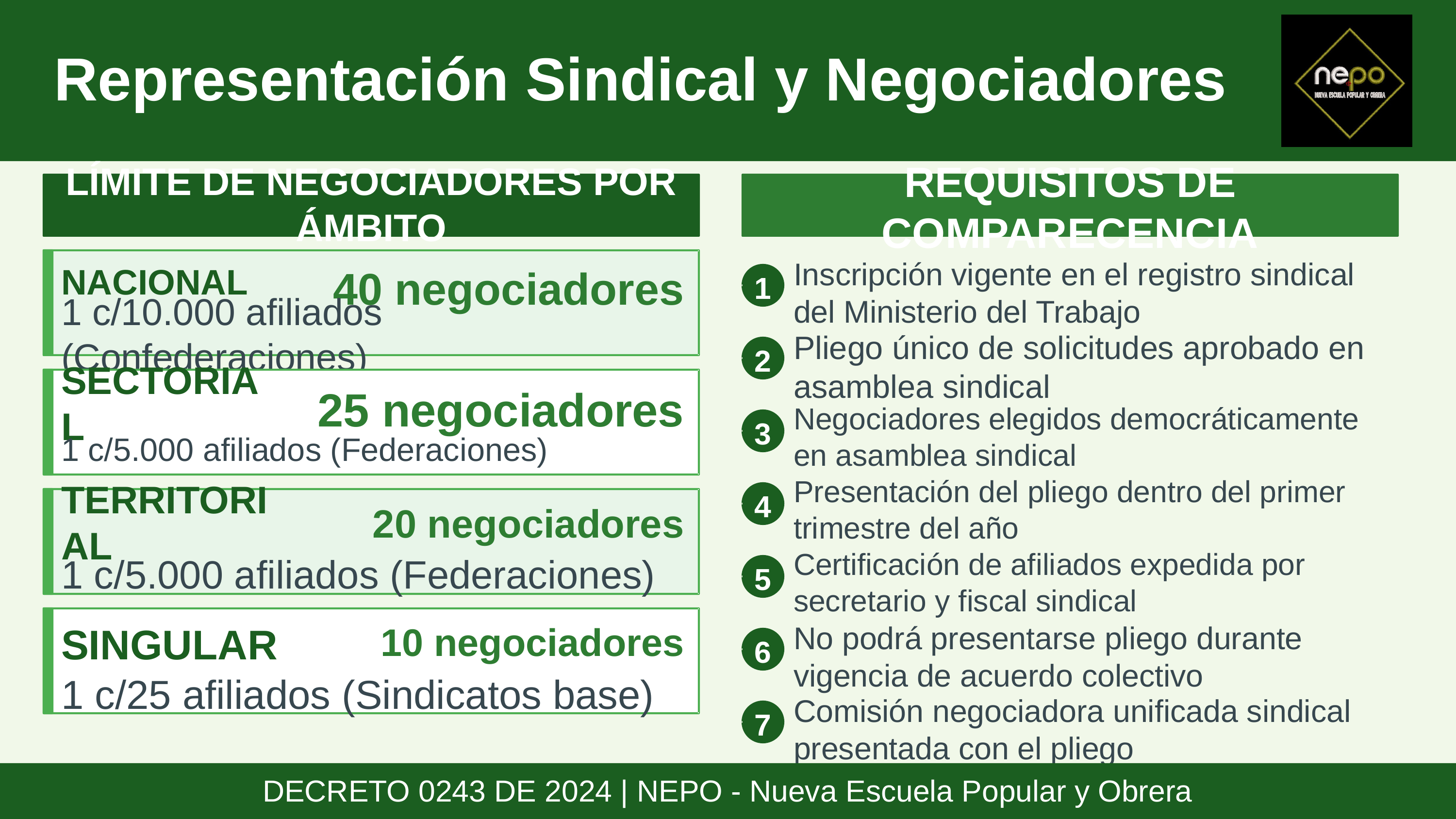

Representación Sindical y Negociadores

LÍMITE DE NEGOCIADORES POR ÁMBITO

REQUISITOS DE COMPARECENCIA

Inscripción vigente en el registro sindical del Ministerio del Trabajo

NACIONAL

40 negociadores

1

1 c/10.000 afiliados (Confederaciones)

Pliego único de solicitudes aprobado en asamblea sindical

2

SECTORIAL

25 negociadores

Negociadores elegidos democráticamente en asamblea sindical

3

1 c/5.000 afiliados (Federaciones)

Presentación del pliego dentro del primer trimestre del año

4

TERRITORIAL

20 negociadores

Certificación de afiliados expedida por secretario y fiscal sindical

1 c/5.000 afiliados (Federaciones)

5

SINGULAR

10 negociadores

No podrá presentarse pliego durante vigencia de acuerdo colectivo

6

1 c/25 afiliados (Sindicatos base)

Comisión negociadora unificada sindical presentada con el pliego

7

DECRETO 0243 DE 2024 | NEPO - Nueva Escuela Popular y Obrera